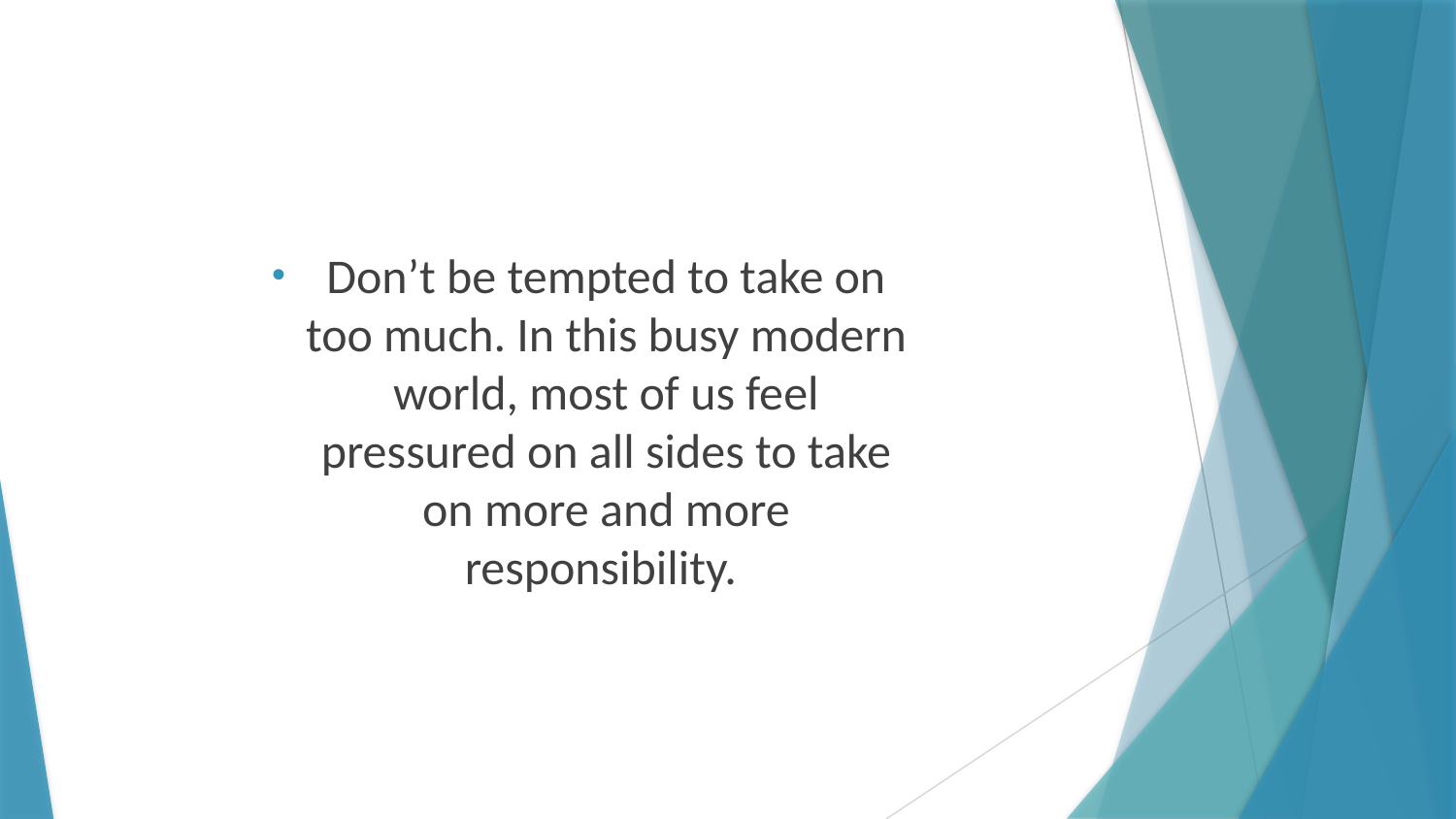

Don’t be tempted to take on too much. In this busy modern world, most of us feel pressured on all sides to take on more and more responsibility.